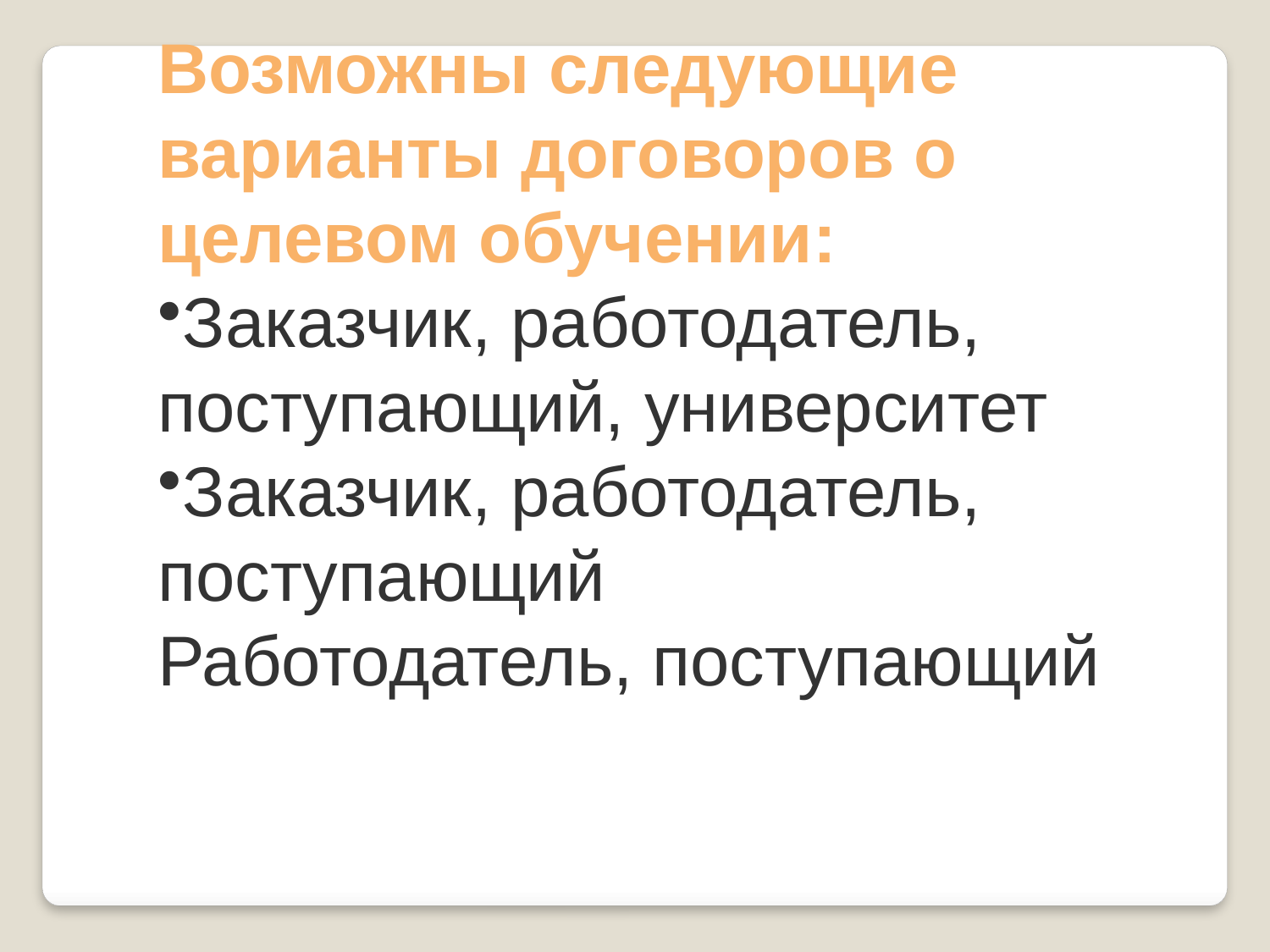

Возможны следующие варианты договоров о целевом обучении:
Заказчик, работодатель, поступающий, университет
Заказчик, работодатель, поступающий
Работодатель, поступающий